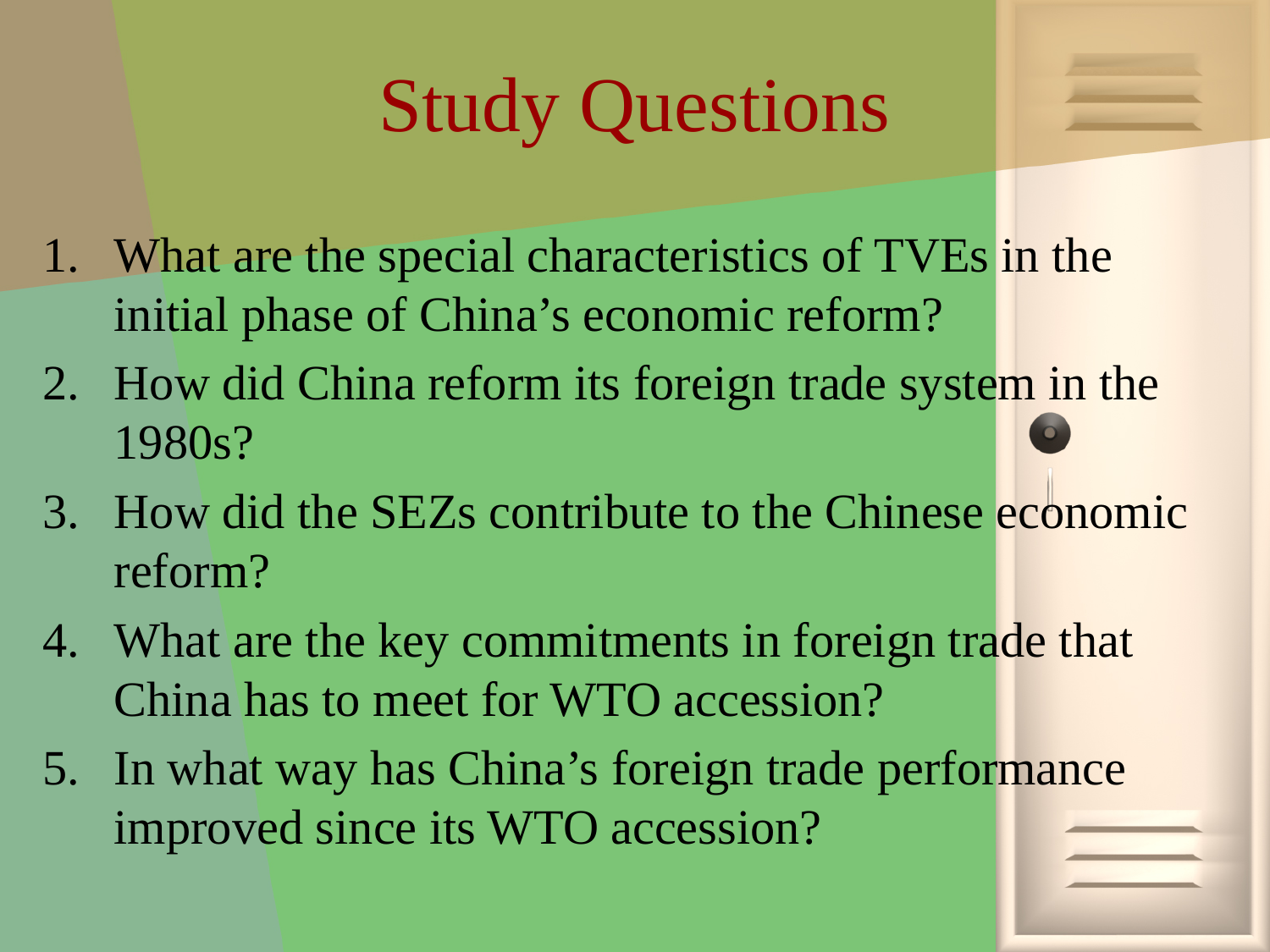

# Study Questions
What are the special characteristics of TVEs in the initial phase of China’s economic reform?
How did China reform its foreign trade system in the 1980s?
How did the SEZs contribute to the Chinese economic reform?
What are the key commitments in foreign trade that China has to meet for WTO accession?
In what way has China’s foreign trade performance improved since its WTO accession?